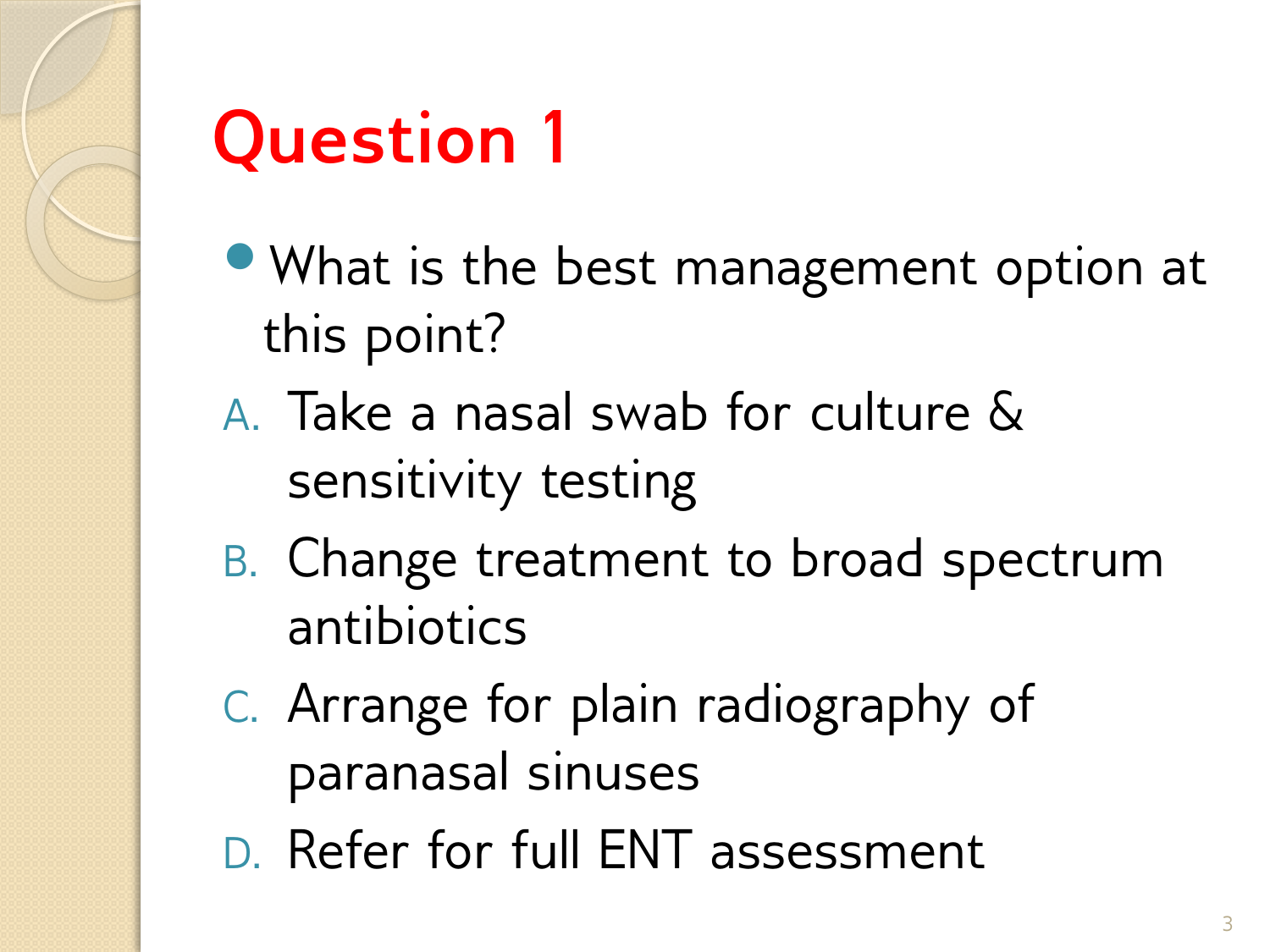

# Question 1
What is the best management option at this point?
Take a nasal swab for culture & sensitivity testing
Change treatment to broad spectrum antibiotics
Arrange for plain radiography of paranasal sinuses
Refer for full ENT assessment

3